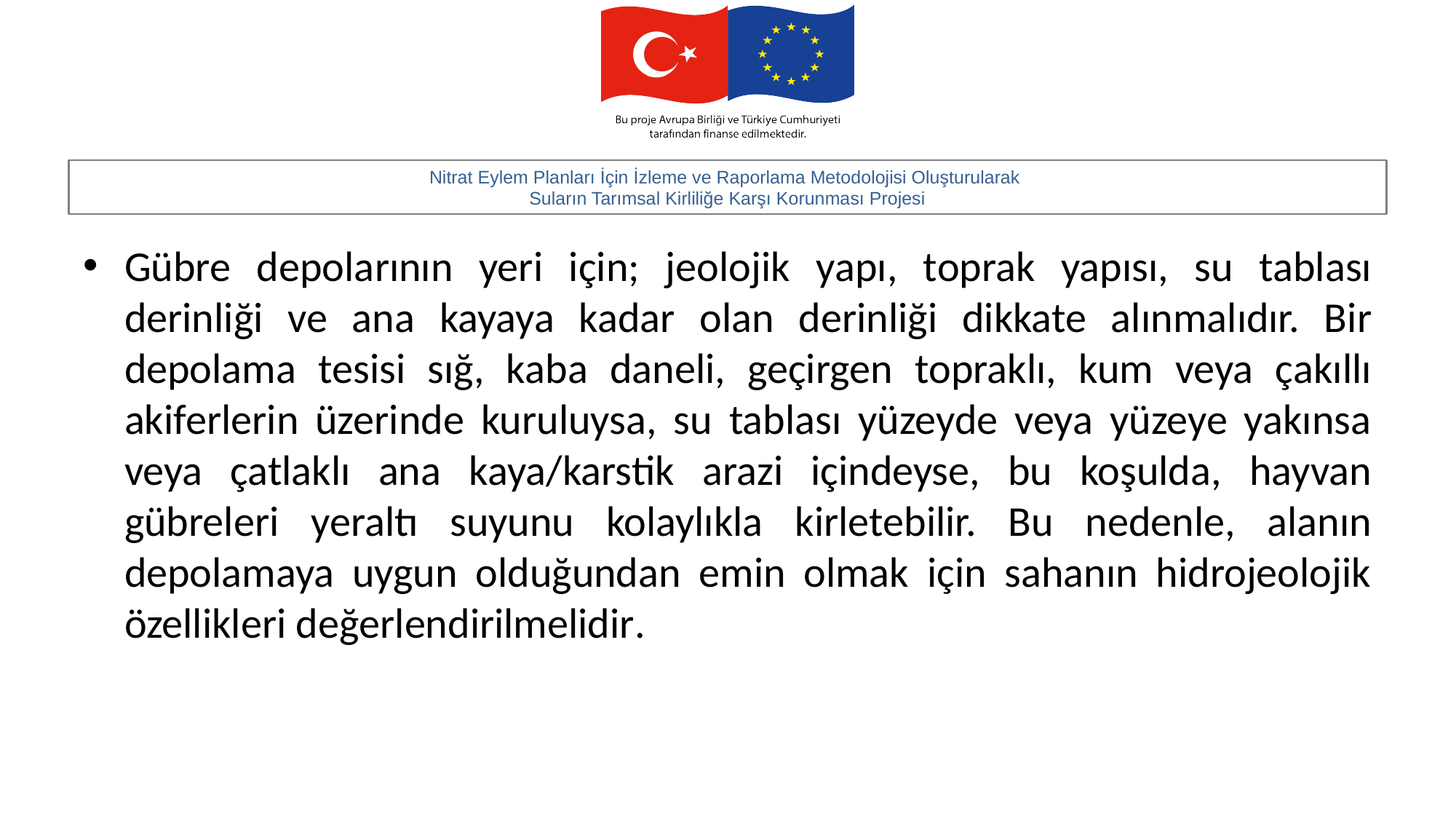

#
Gübre depolarının yeri için; jeolojik yapı, toprak yapısı, su tablası derinliği ve ana kayaya kadar olan derinliği dikkate alınmalıdır. Bir depolama tesisi sığ, kaba daneli, geçirgen topraklı, kum veya çakıllı akiferlerin üzerinde kuruluysa, su tablası yüzeyde veya yüzeye yakınsa veya çatlaklı ana kaya/karstik arazi içindeyse, bu koşulda, hayvan gübreleri yeraltı suyunu kolaylıkla kirletebilir. Bu nedenle, alanın depolamaya uygun olduğundan emin olmak için sahanın hidrojeolojik özellikleri değerlendirilmelidir.